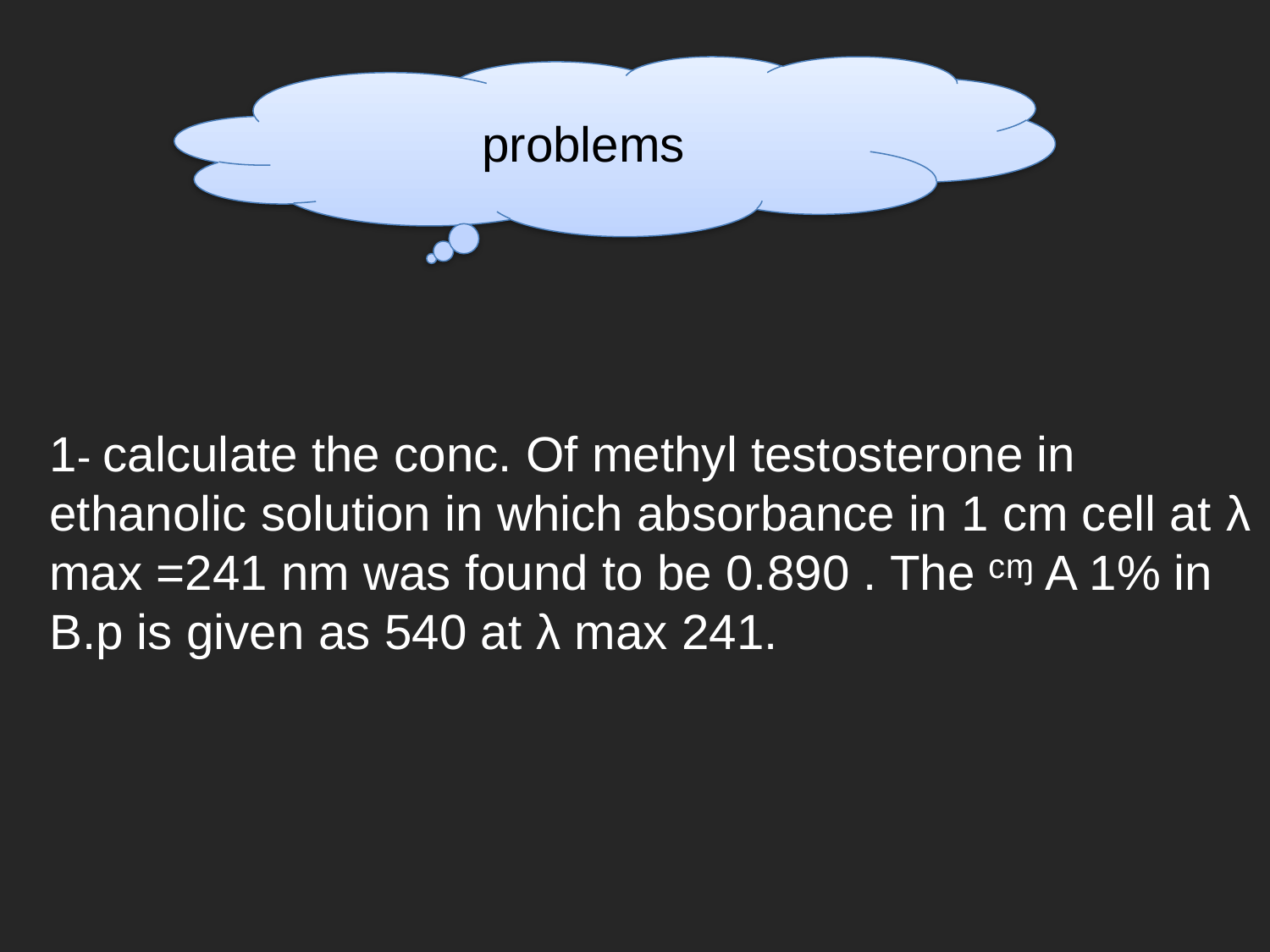

problems
1- calculate the conc. Of methyl testosterone in ethanolic solution in which absorbance in 1 cm cell at λ max =241 nm was found to be 0.890 . The ᶜᶬ A 1% in B.p is given as 540 at λ max 241.